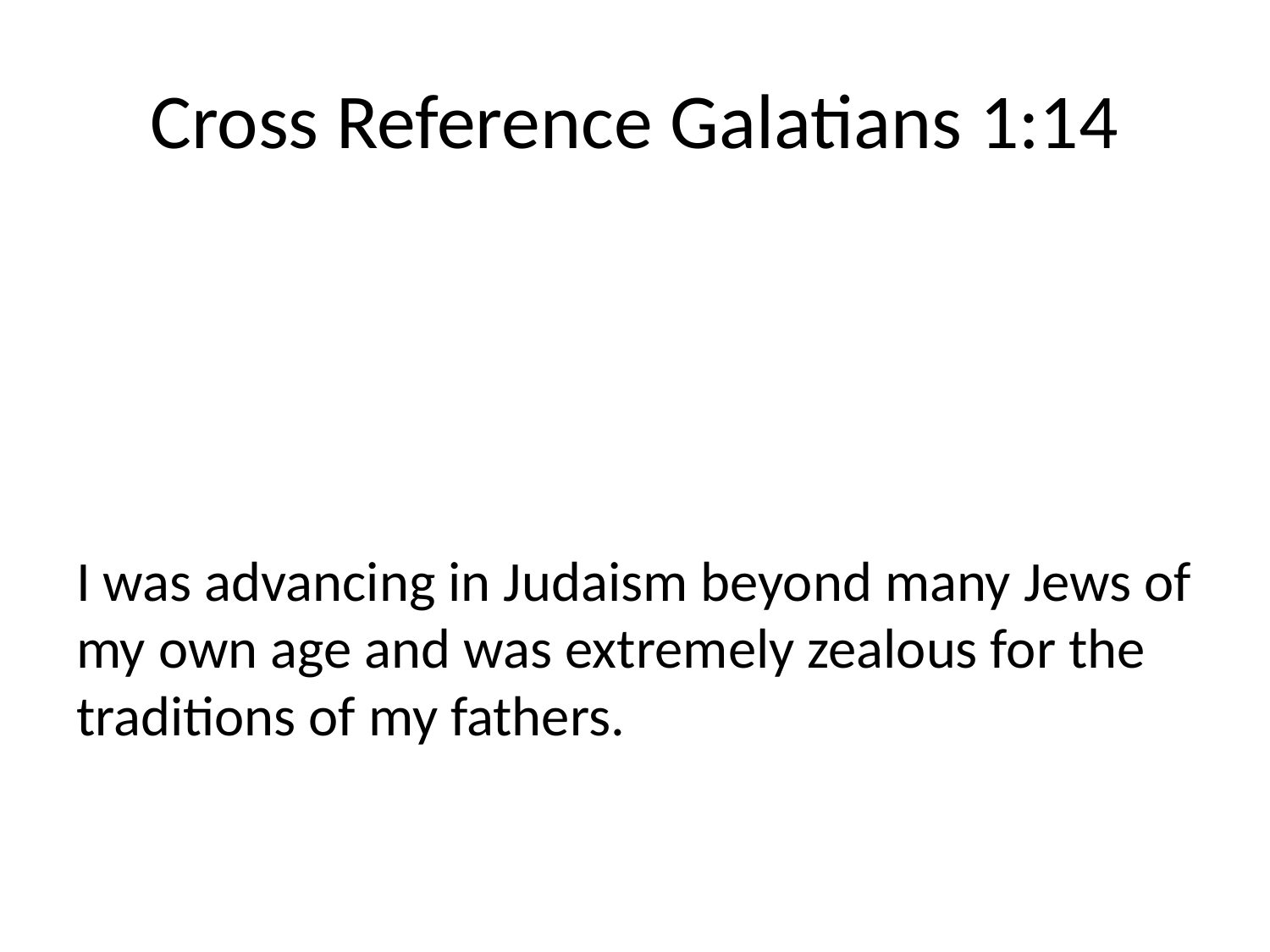

# Cross Reference Galatians 1:14

I was advancing in Judaism beyond many Jews of my own age and was extremely zealous for the traditions of my fathers.